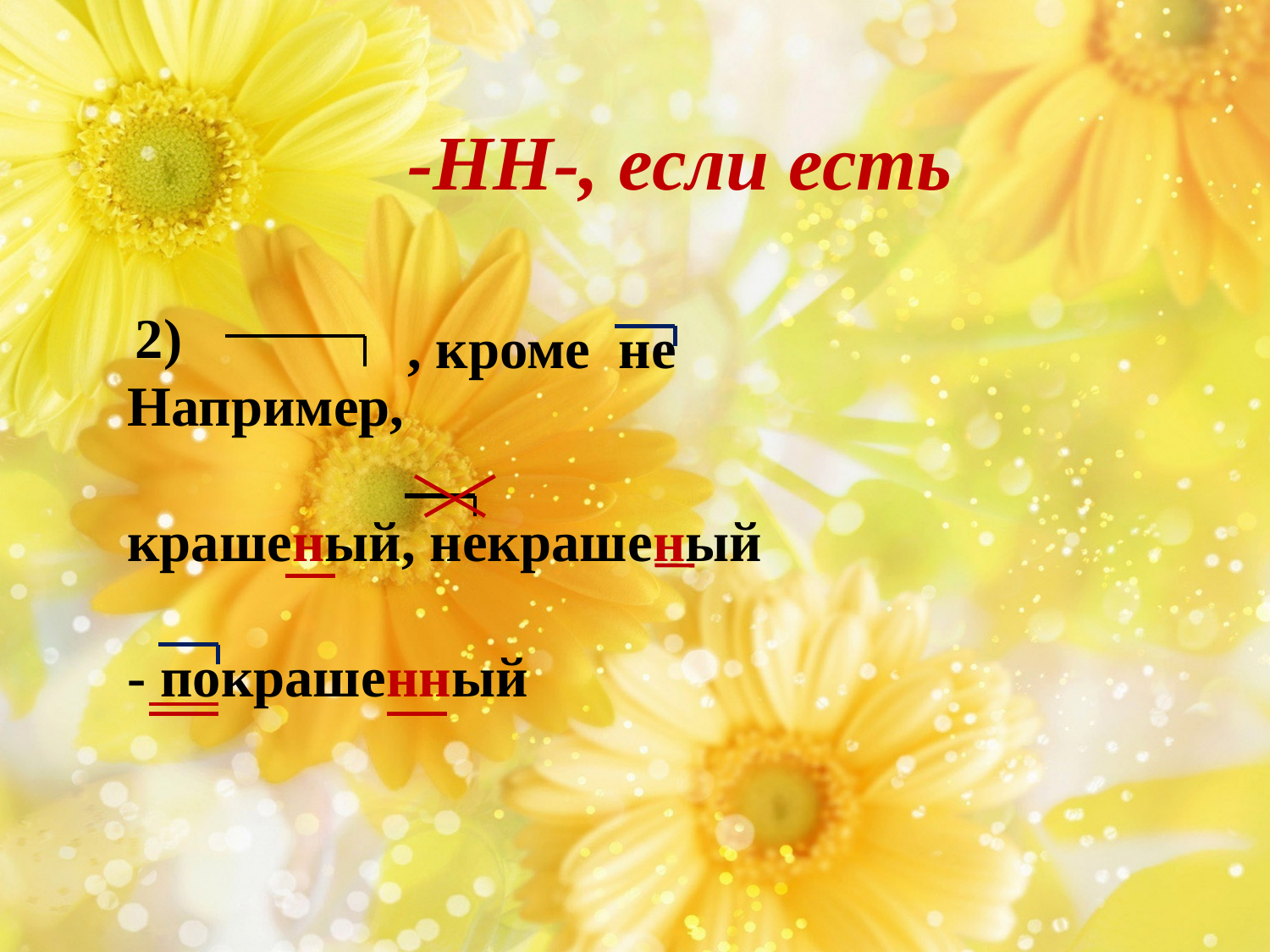

-НН-, если есть
 2)
Например,

крашеный, некрашеный

- покрашенный
, кроме  не